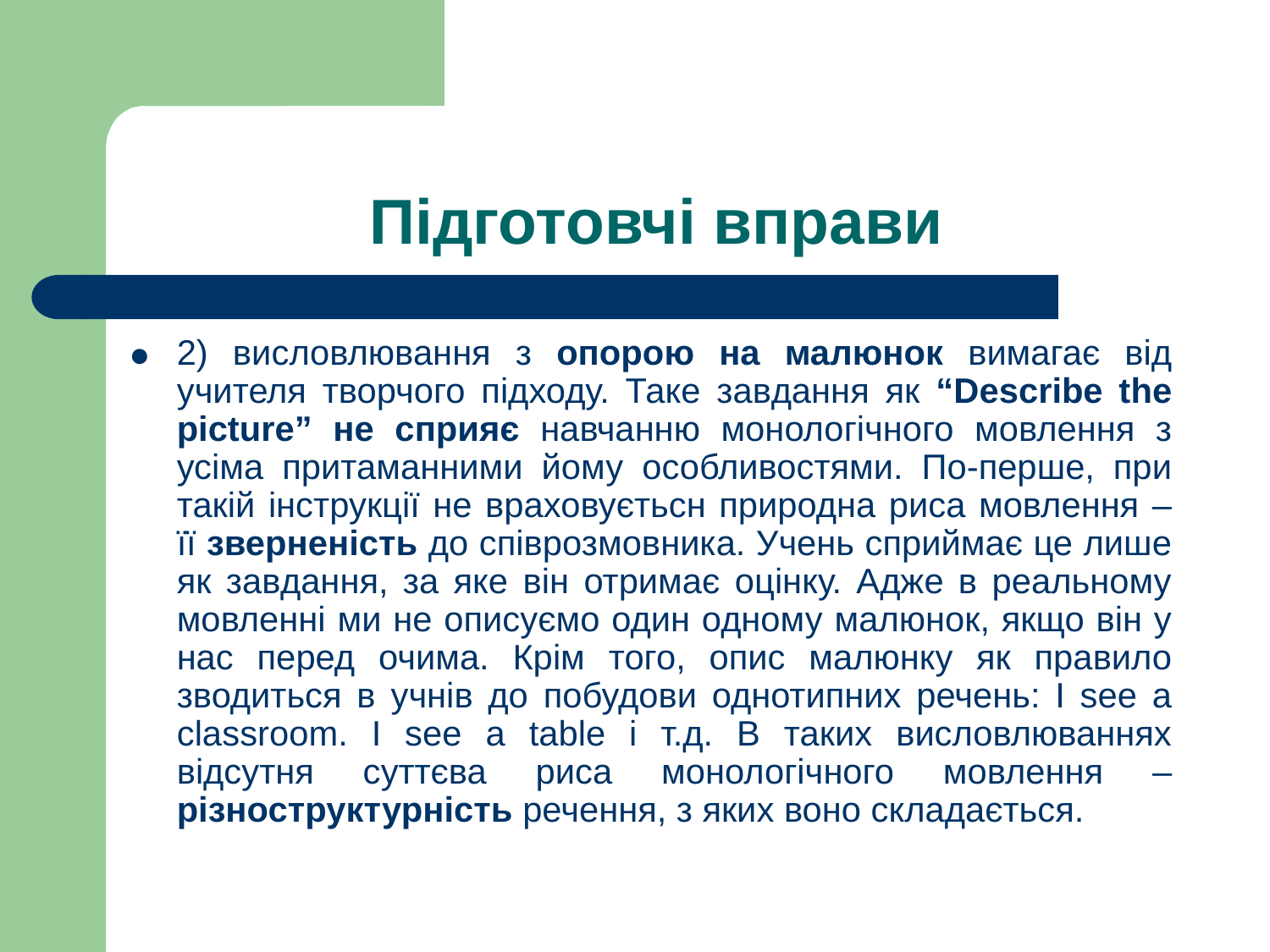

# Підготовчі вправи
2) висловлювання з опорою на малюнок вимагає від учителя творчого підходу. Таке завдання як “Describe the picture” не сприяє навчанню монологічного мовлення з усіма притаманними йому особливостями. По-перше, при такій інструкції не враховуєтьсн природна риса мовлення – її зверненість до співрозмовника. Учень сприймає це лише як завдання, за яке він отримає оцінку. Адже в реальному мовленні ми не описуємо один одному малюнок, якщо він у нас перед очима. Крім того, опис малюнку як правило зводиться в учнів до побудови однотипних речень: І see a classroom. I see a table і т.д. В таких висловлюваннях відсутня суттєва риса монологічного мовлення – різноструктурність речення, з яких воно складається.